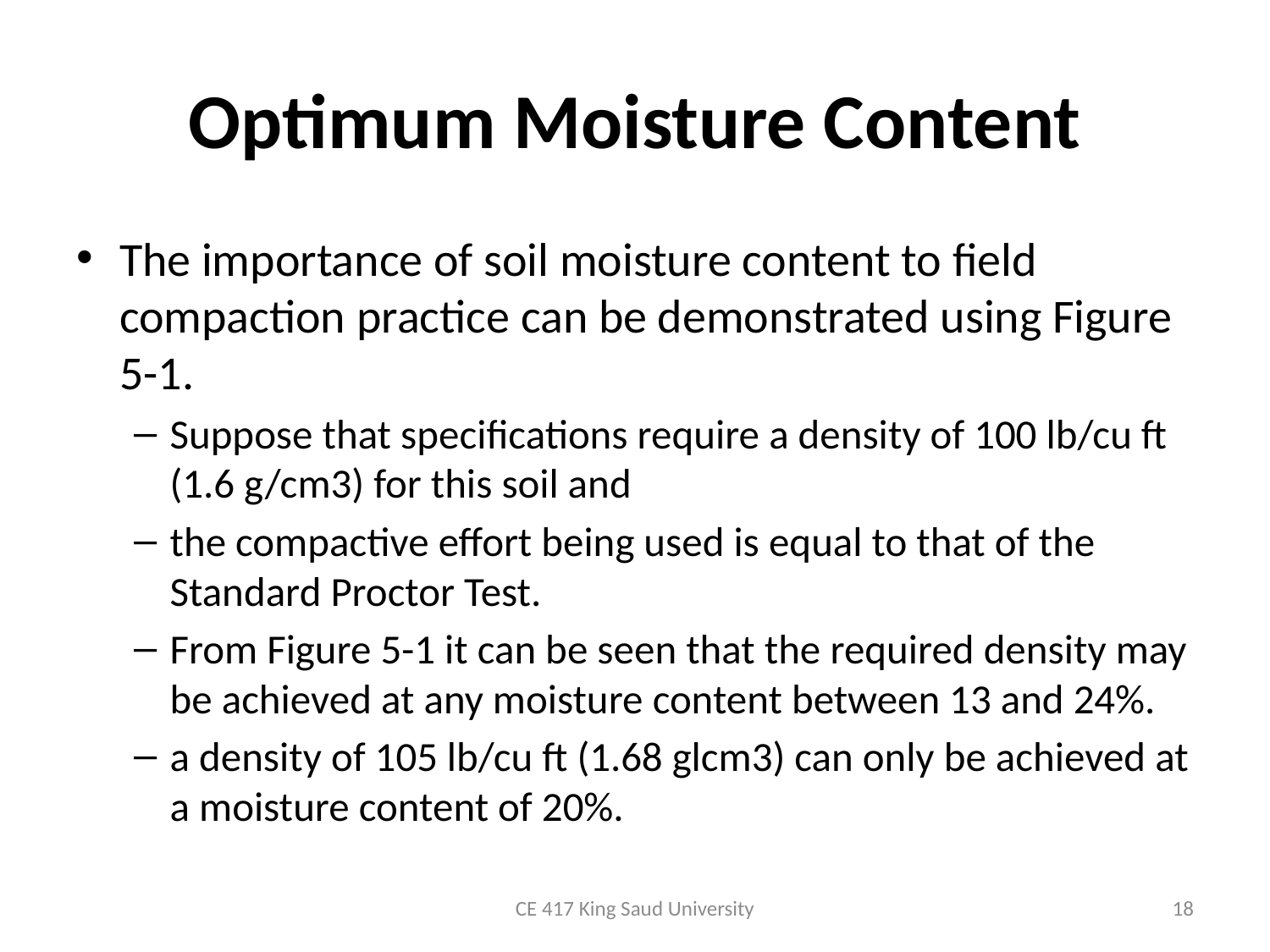

# Optimum Moisture Content
The importance of soil moisture content to field compaction practice can be demonstrated using Figure 5-1.
Suppose that specifications require a density of 100 lb/cu ft (1.6 g/cm3) for this soil and
the compactive effort being used is equal to that of the Standard Proctor Test.
From Figure 5-1 it can be seen that the required density may be achieved at any moisture content between 13 and 24%.
a density of 105 lb/cu ft (1.68 glcm3) can only be achieved at a moisture content of 20%.

CE 417 King Saud University
18